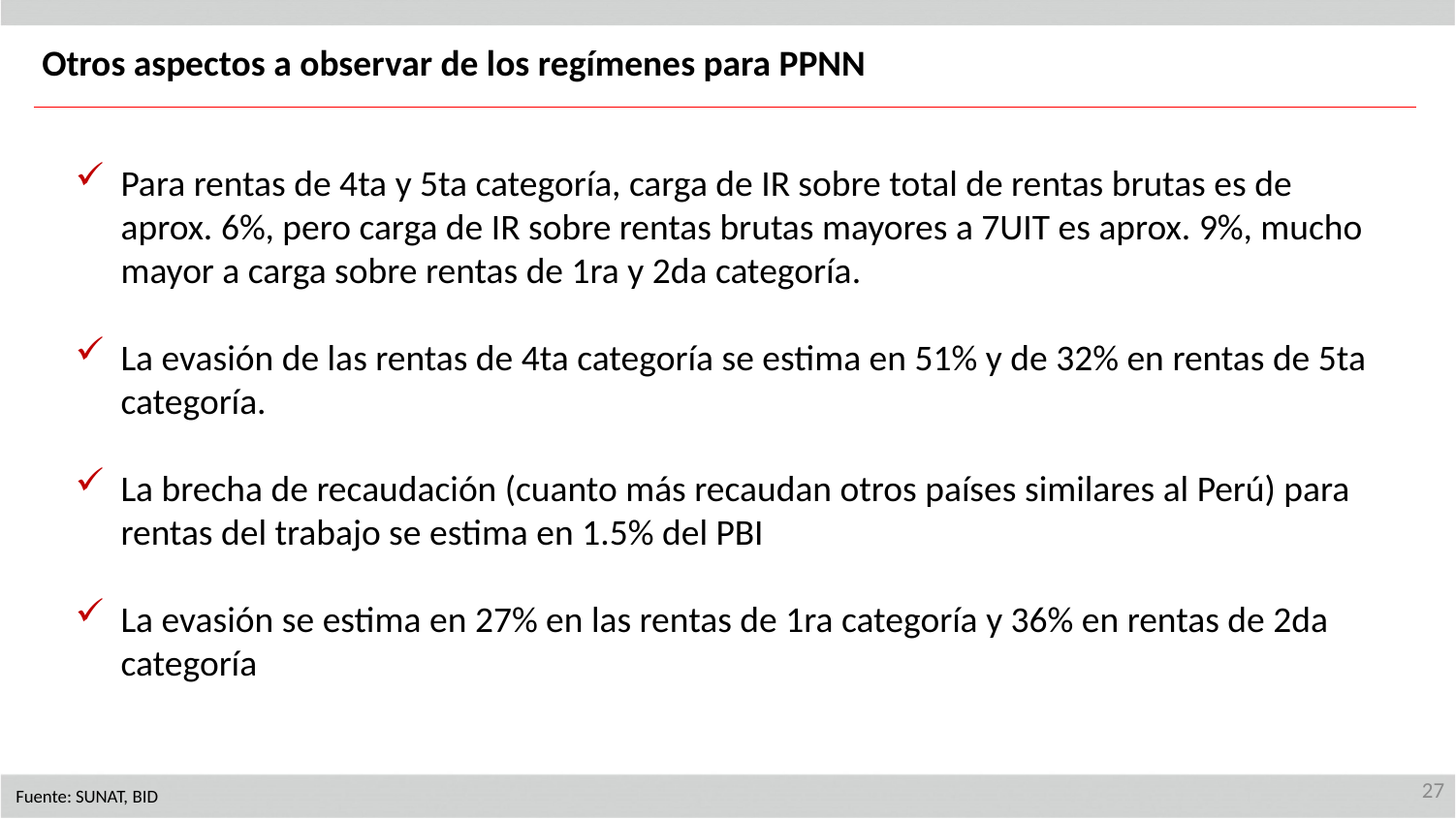

Otros aspectos a observar de los regímenes para PPNN
Para rentas de 4ta y 5ta categoría, carga de IR sobre total de rentas brutas es de aprox. 6%, pero carga de IR sobre rentas brutas mayores a 7UIT es aprox. 9%, mucho mayor a carga sobre rentas de 1ra y 2da categoría.

La evasión de las rentas de 4ta categoría se estima en 51% y de 32% en rentas de 5ta categoría.

La brecha de recaudación (cuanto más recaudan otros países similares al Perú) para rentas del trabajo se estima en 1.5% del PBI

La evasión se estima en 27% en las rentas de 1ra categoría y 36% en rentas de 2da categoría
27
Fuente: SUNAT, BID